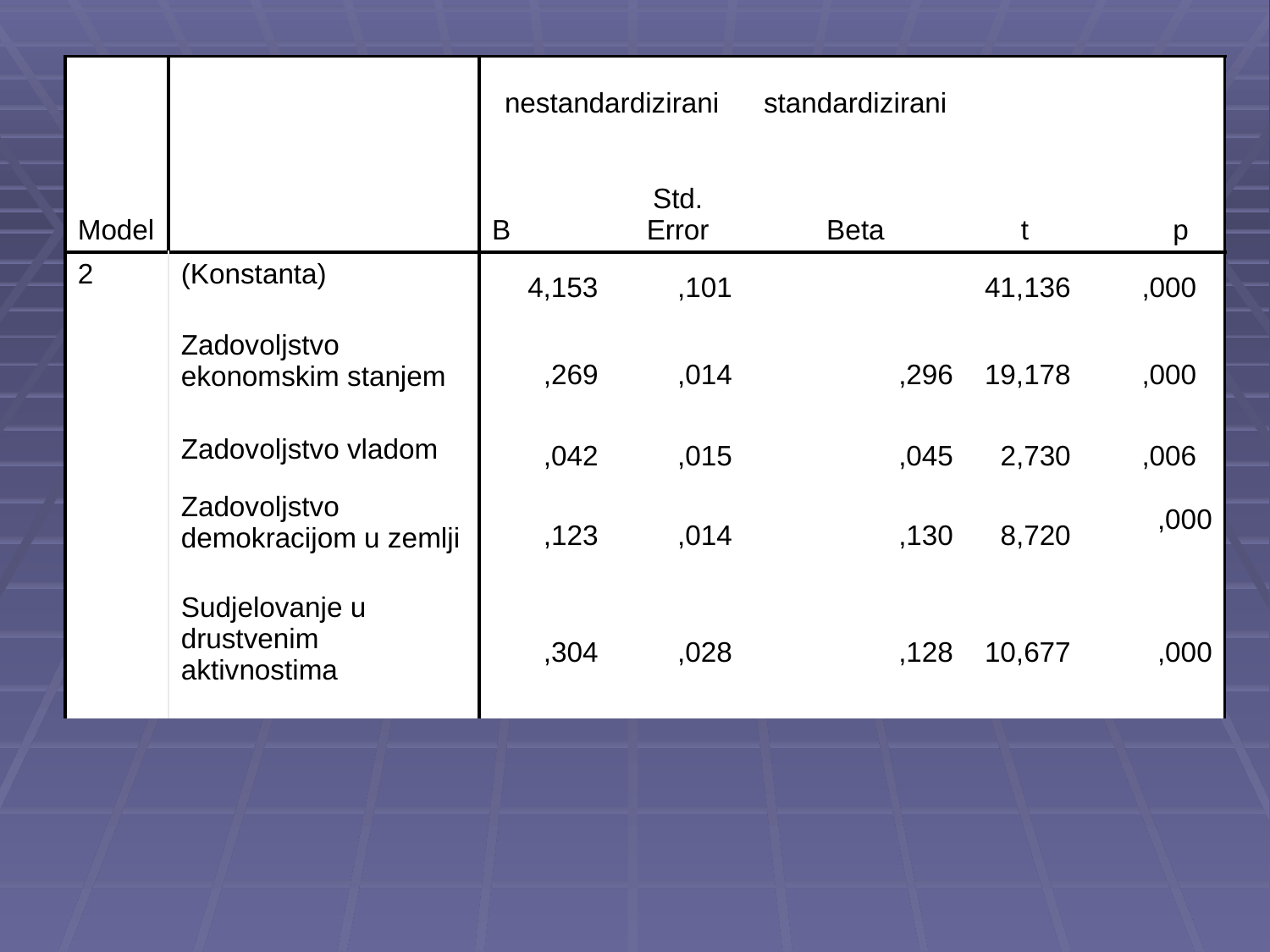

| Model |  | nestandardizirani |  | standardizirani | t | p |
| --- | --- | --- | --- | --- | --- | --- |
|  |  | B | Std. Error | Beta |  |  |
| 2 | (Konstanta) | 4,153 | ,101 |  | 41,136 | ,000 |
|  | Zadovoljstvo ekonomskim stanjem | ,269 | ,014 | ,296 | 19,178 | ,000 |
|  | Zadovoljstvo vladom | ,042 | ,015 | ,045 | 2,730 | ,006 |
|  | Zadovoljstvo demokracijom u zemlji | ,123 | ,014 | ,130 | 8,720 | ,000 |
|  | Sudjelovanje u drustvenim aktivnostima | ,304 | ,028 | ,128 | 10,677 | ,000 |